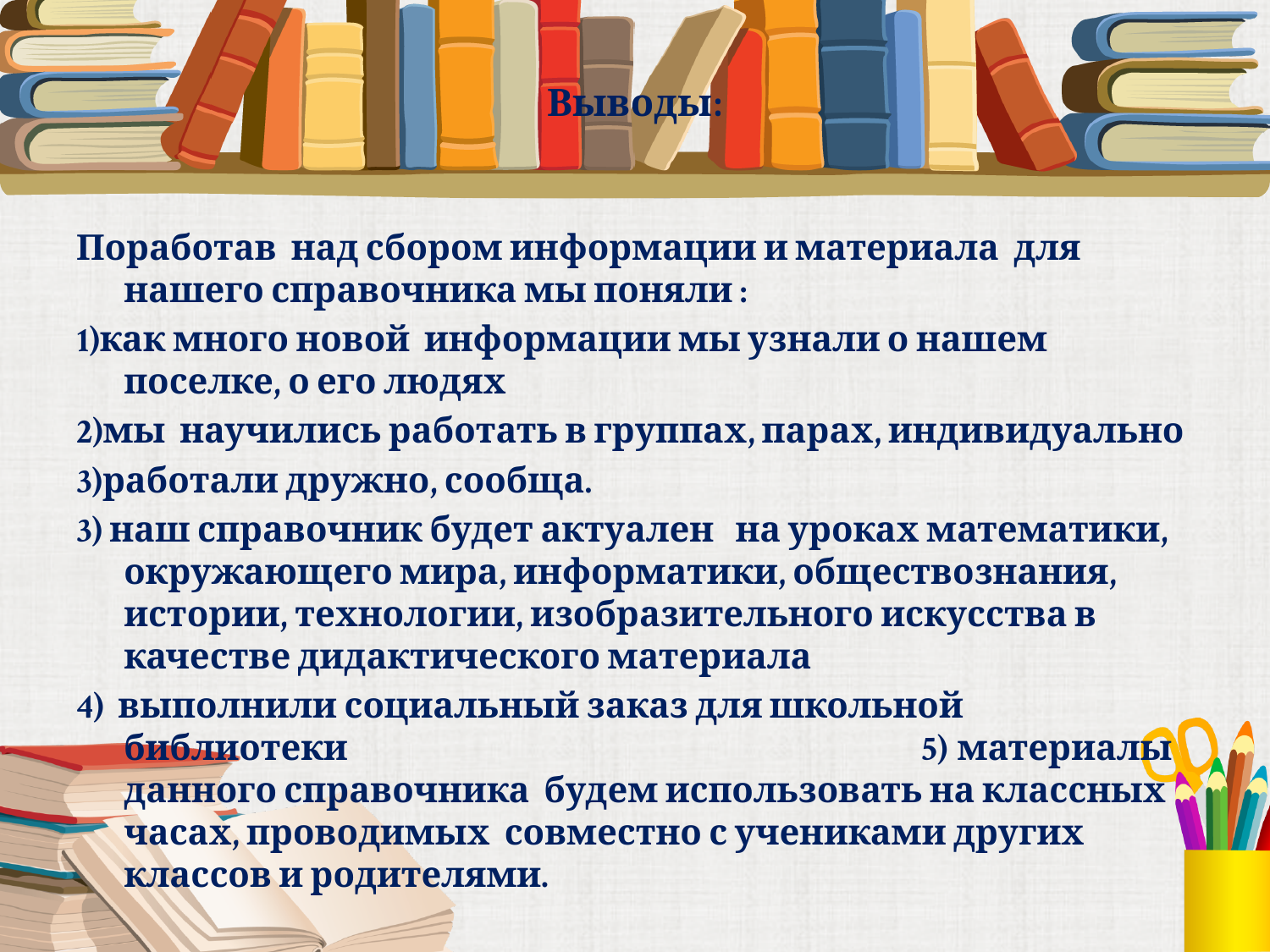

# Выводы:
Поработав  над сбором информации и материала  для нашего справочника мы поняли :
1)как много новой  информации мы узнали о нашем  поселке, о его людях
2)мы  научились работать в группах, парах, индивидуально
3)работали дружно, сообща.
3) наш справочник будет актуален   на уроках математики, окружающего мира, информатики, обществознания, истории, технологии, изобразительного искусства в качестве дидактического материала
4)  выполнили социальный заказ для школьной библиотеки                                                                                5) материалы данного справочника  будем использовать на классных часах, проводимых  совместно с учениками других классов и родителями.